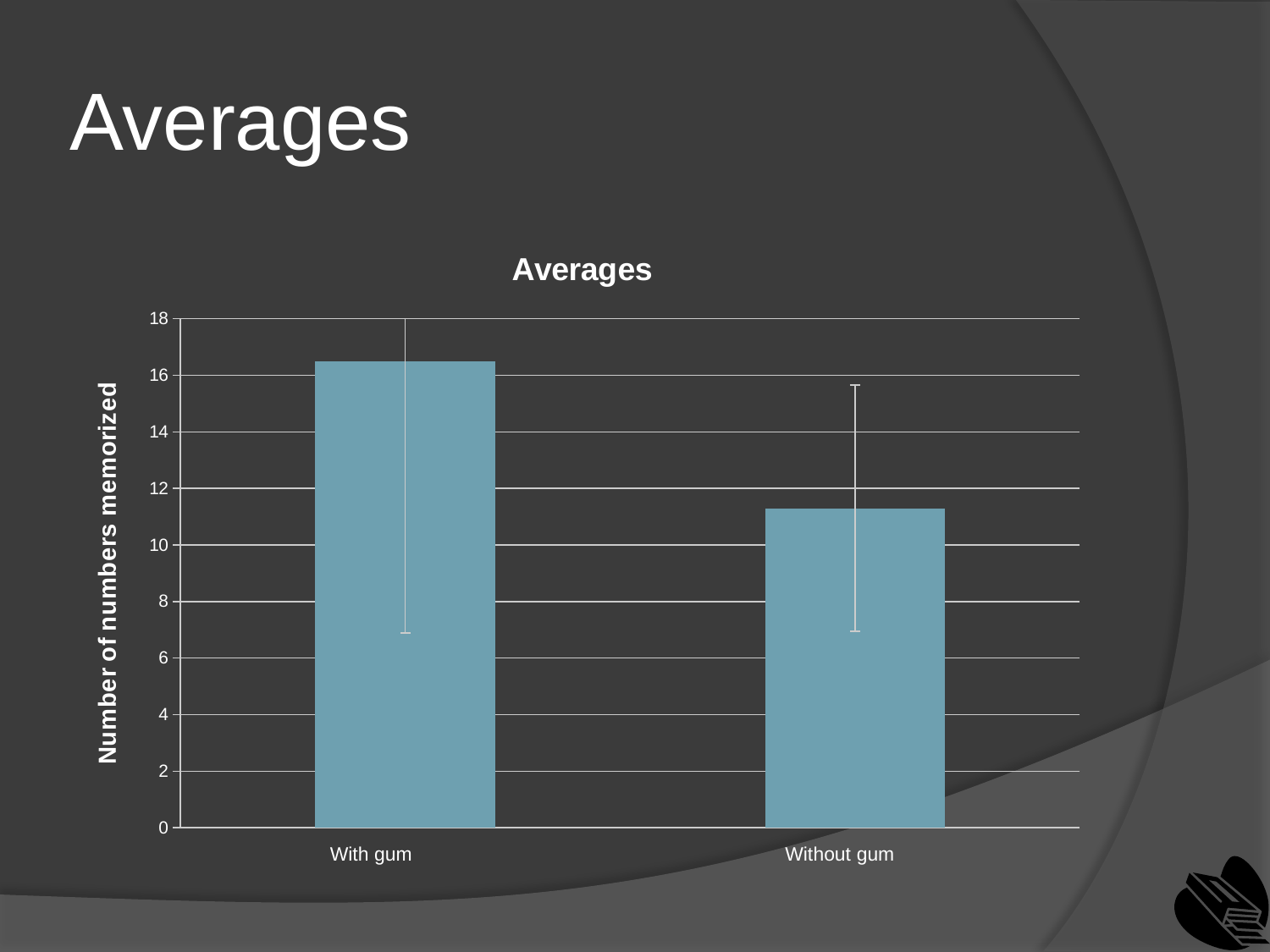

# Averages

### Chart: Averages

| Category |  |
|---|---|
With gum
Without gum